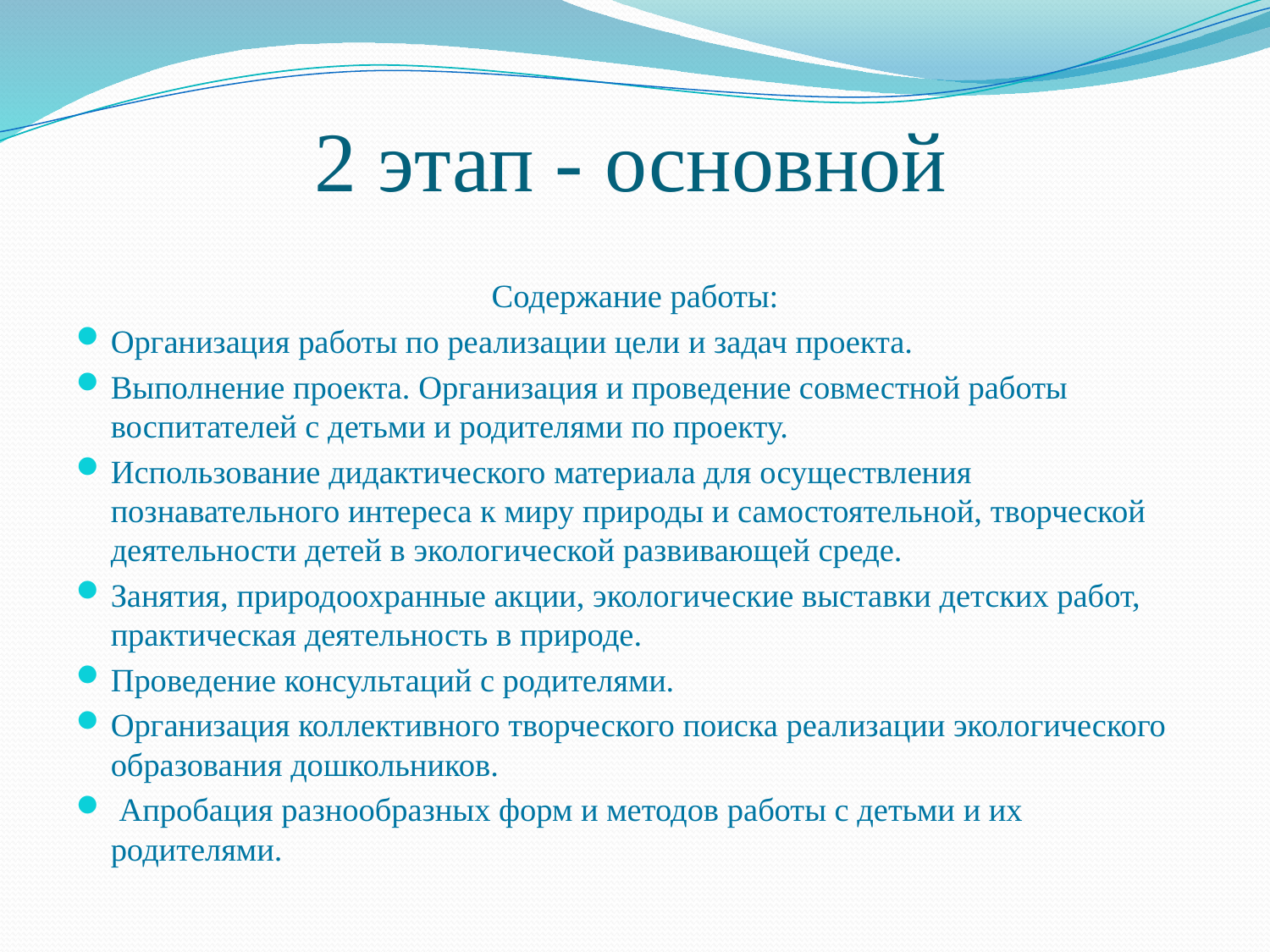

# 2 этап - основной
Содержание работы:
Организация работы по реализации цели и задач проекта.
Выполнение проекта. Организация и проведение совместной работы воспитателей с детьми и родителями по проекту.
Использование дидактического материала для осуществления познавательного интереса к миру природы и самостоятельной, творческой деятельности детей в экологической развивающей среде.
Занятия, природоохранные акции, экологические выставки детских работ, практическая деятельность в природе.
Проведение консультаций с родителями.
Организация коллективного творческого поиска реализации экологического образования дошкольников.
 Апробация разнообразных форм и методов работы с детьми и их родителями.